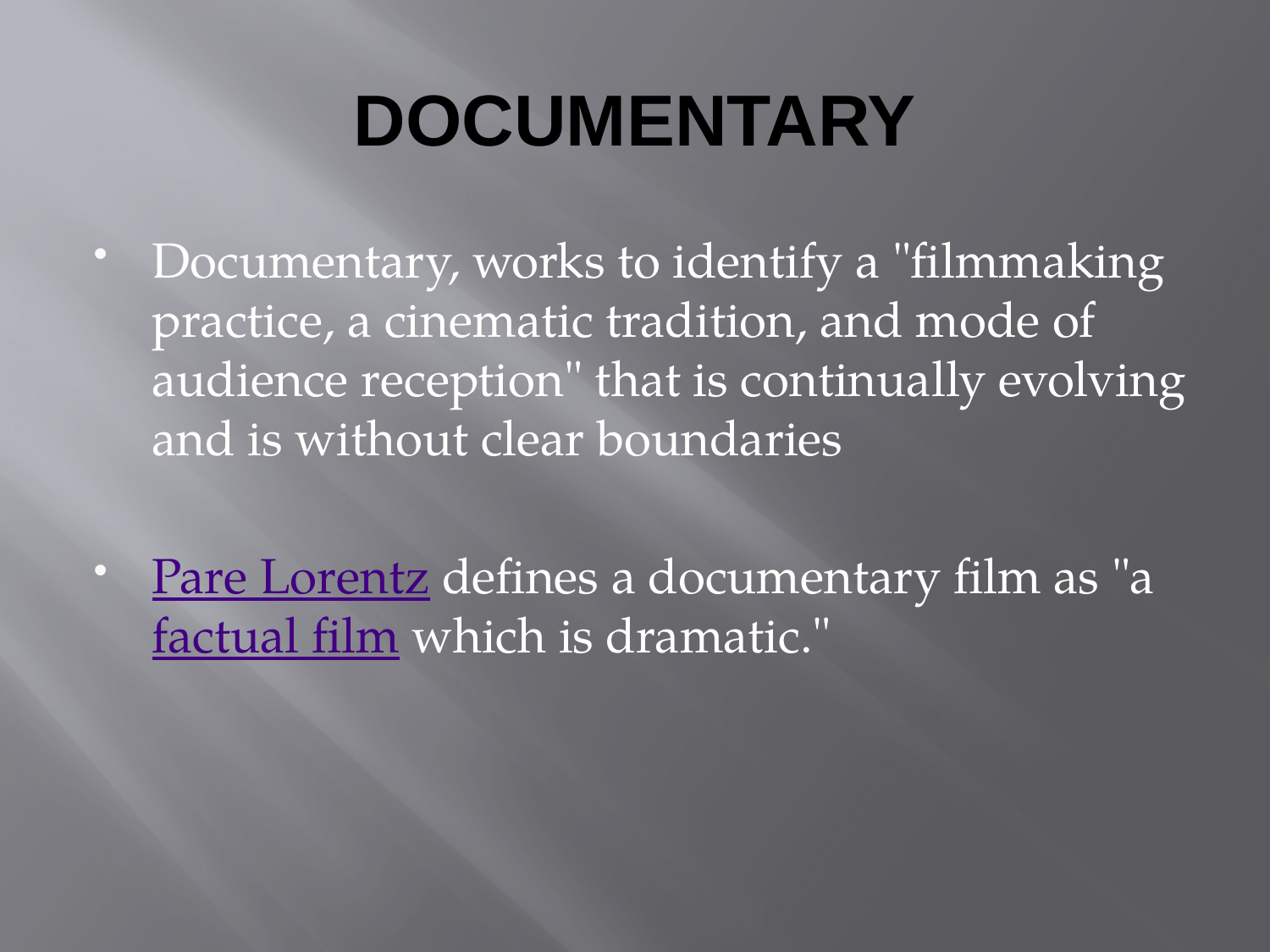

# DOCUMENTARY
Documentary, works to identify a "filmmaking practice, a cinematic tradition, and mode of audience reception" that is continually evolving and is without clear boundaries

Pare Lorentz defines a documentary film as "a factual film which is dramatic."